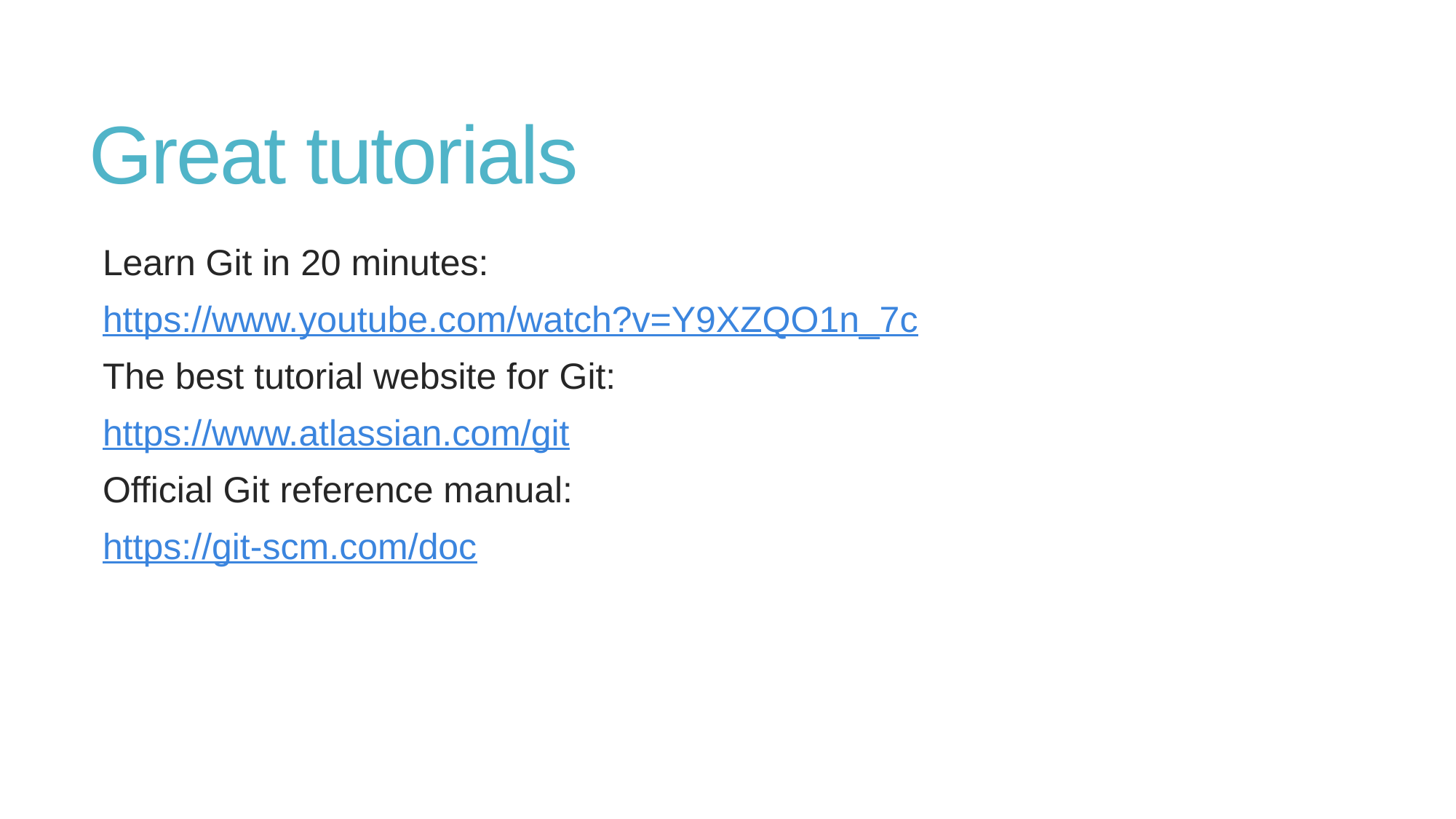

# Great tutorials
Learn Git in 20 minutes:
https://www.youtube.com/watch?v=Y9XZQO1n_7c
The best tutorial website for Git:
https://www.atlassian.com/git
Official Git reference manual:
https://git-scm.com/doc